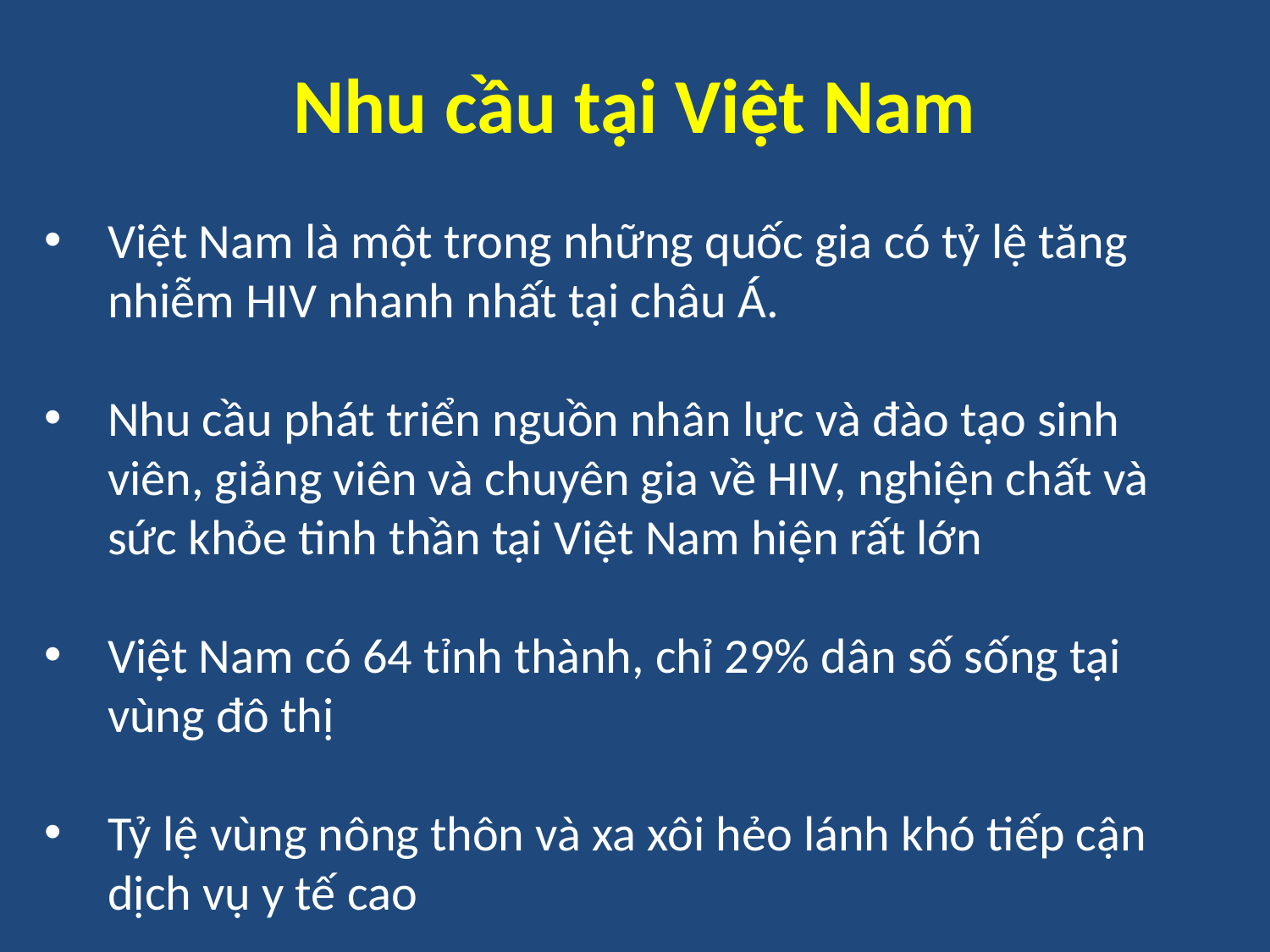

# Nhu cầu tại Việt Nam

Việt Nam là một trong những quốc gia có tỷ lệ tăng nhiễm HIV nhanh nhất tại châu Á.

Nhu cầu phát triển nguồn nhân lực và đào tạo sinh viên, giảng viên và chuyên gia về HIV, nghiện chất và sức khỏe tinh thần tại Việt Nam hiện rất lớn

Việt Nam có 64 tỉnh thành, chỉ 29% dân số sống tại vùng đô thị

Tỷ lệ vùng nông thôn và xa xôi hẻo lánh khó tiếp cận dịch vụ y tế cao